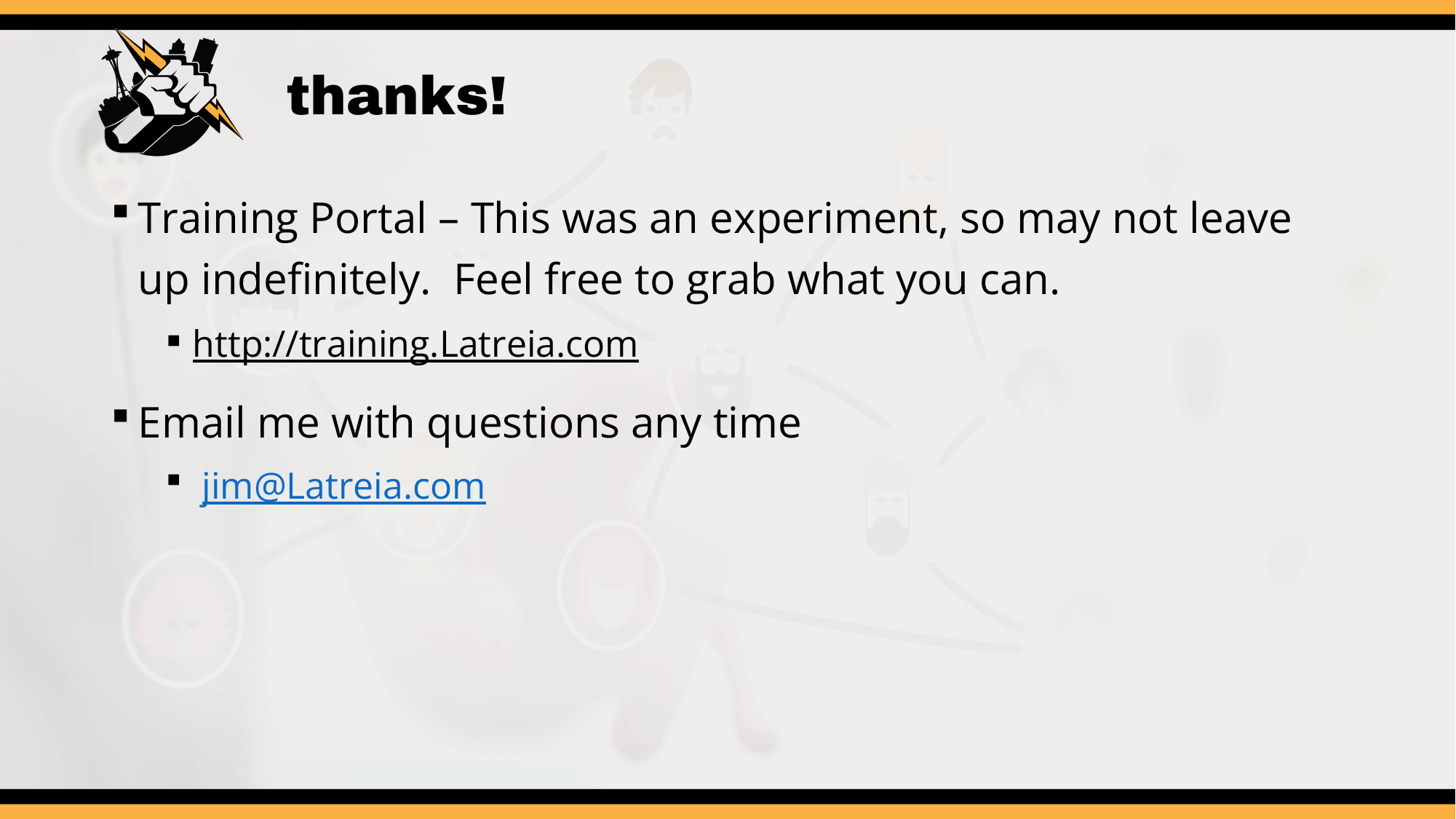

# thanks!
Training Portal – This was an experiment, so may not leave up indefinitely.  Feel free to grab what you can.
http://training.Latreia.com
Email me with questions any time
 jim@Latreia.com